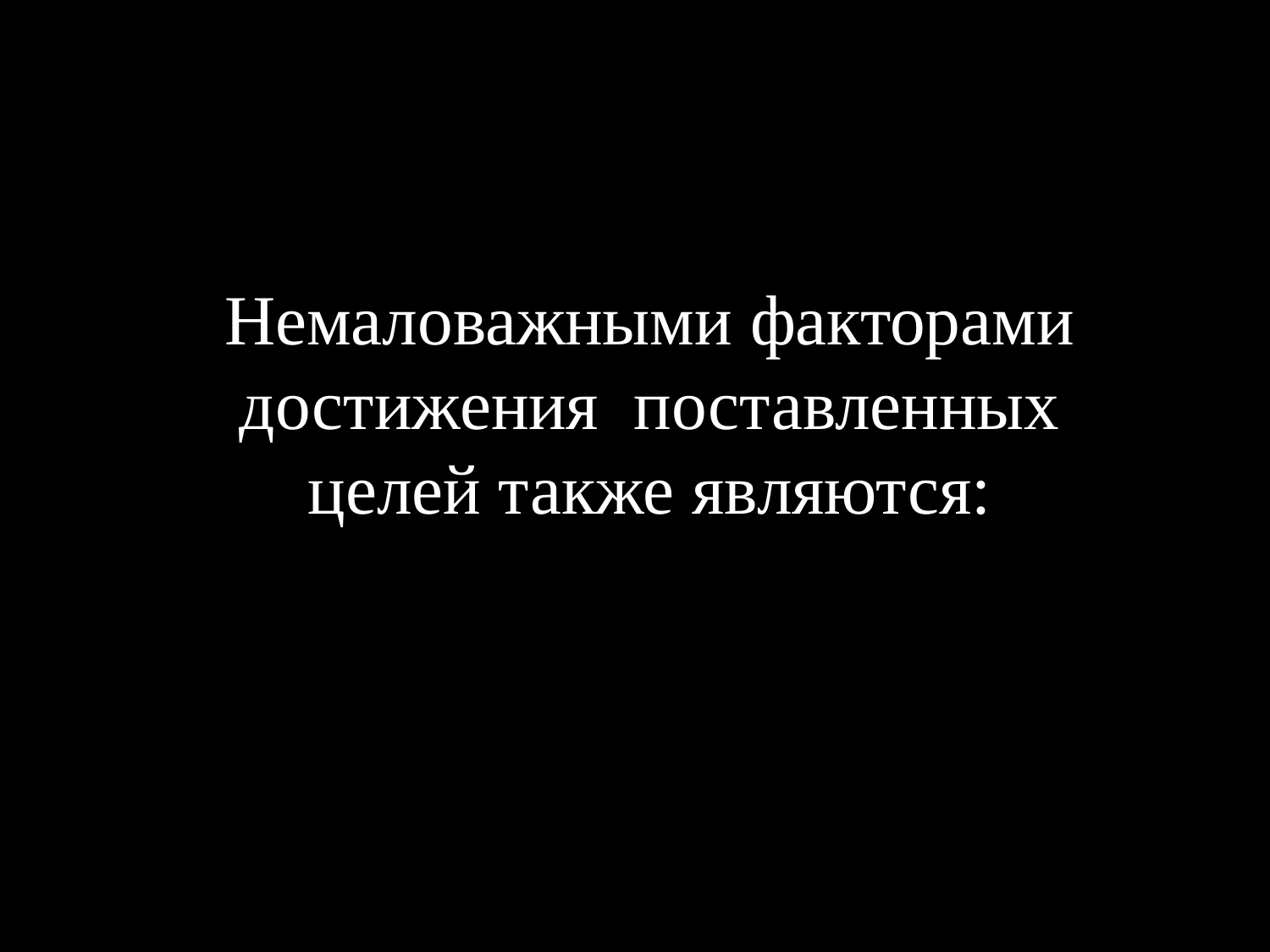

Немаловажными факторами достижения  поставленных целей также являются: